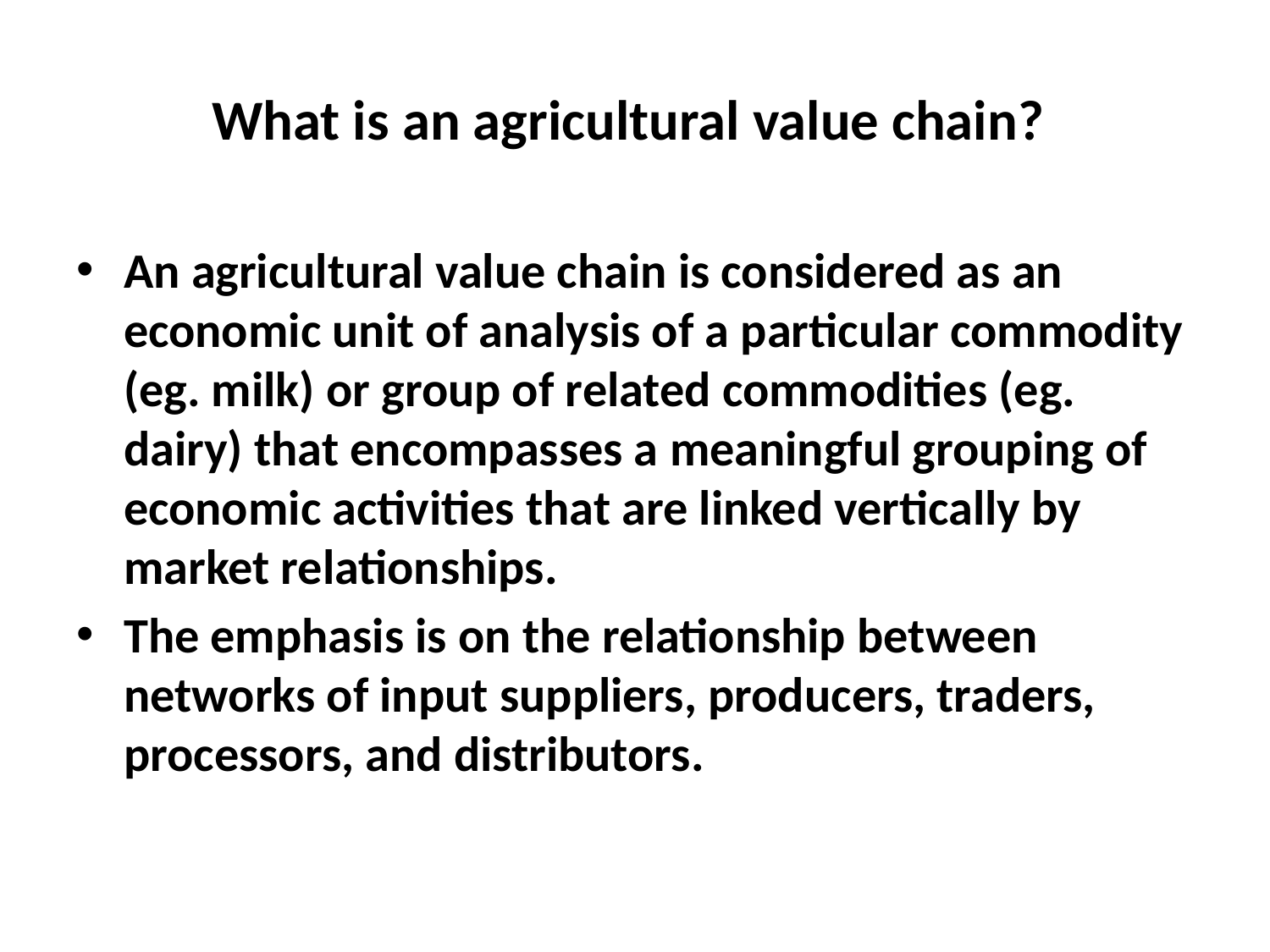

# What is an agricultural value chain?
An agricultural value chain is considered as an economic unit of analysis of a particular commodity (eg. milk) or group of related commodities (eg. dairy) that encompasses a meaningful grouping of economic activities that are linked vertically by market relationships.
The emphasis is on the relationship between networks of input suppliers, producers, traders, processors, and distributors.